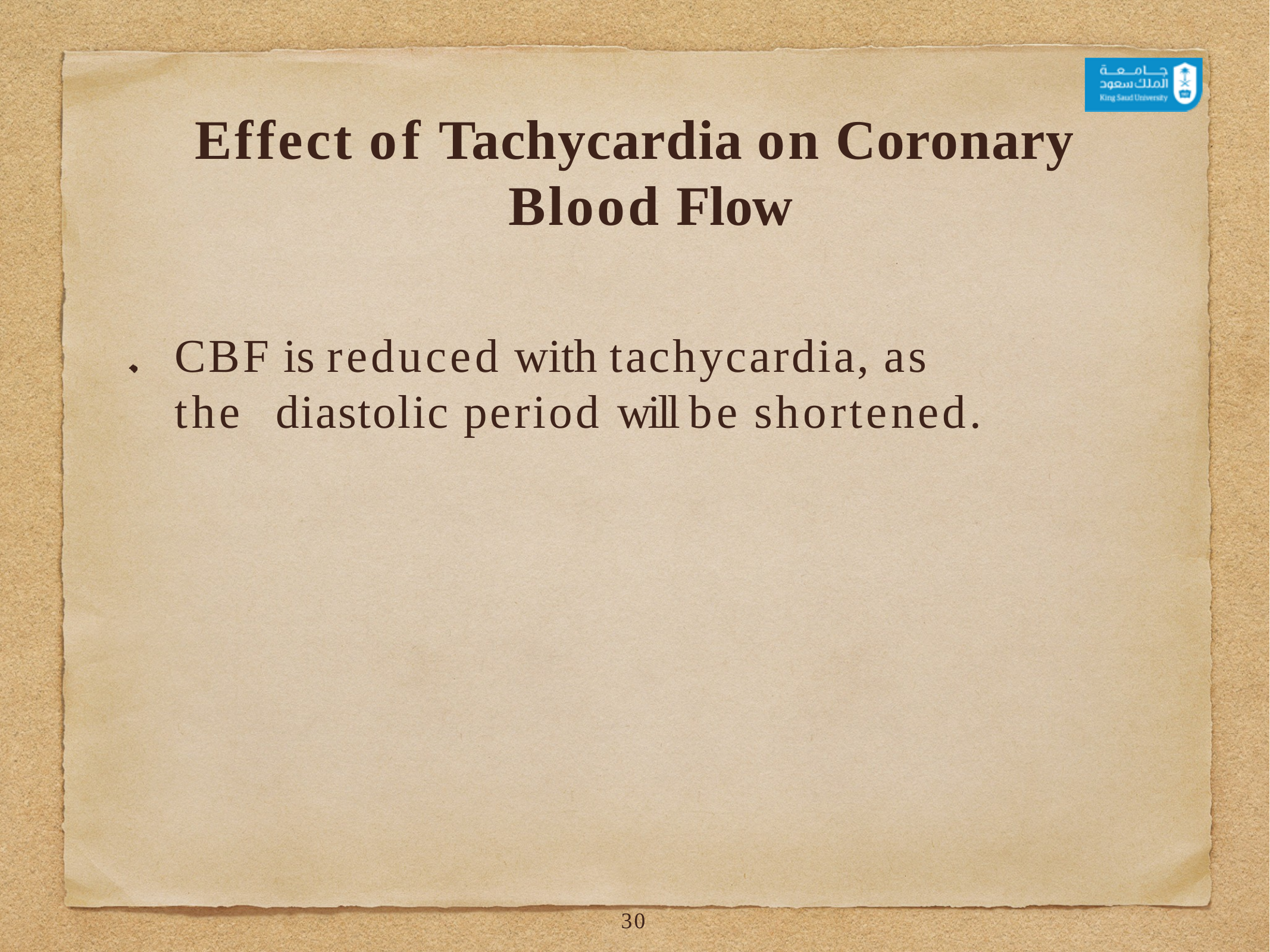

# Effect of Tachycardia on Coronary  Blood Flow
CBF is reduced with tachycardia, as the  diastolic period will be shortened.

30